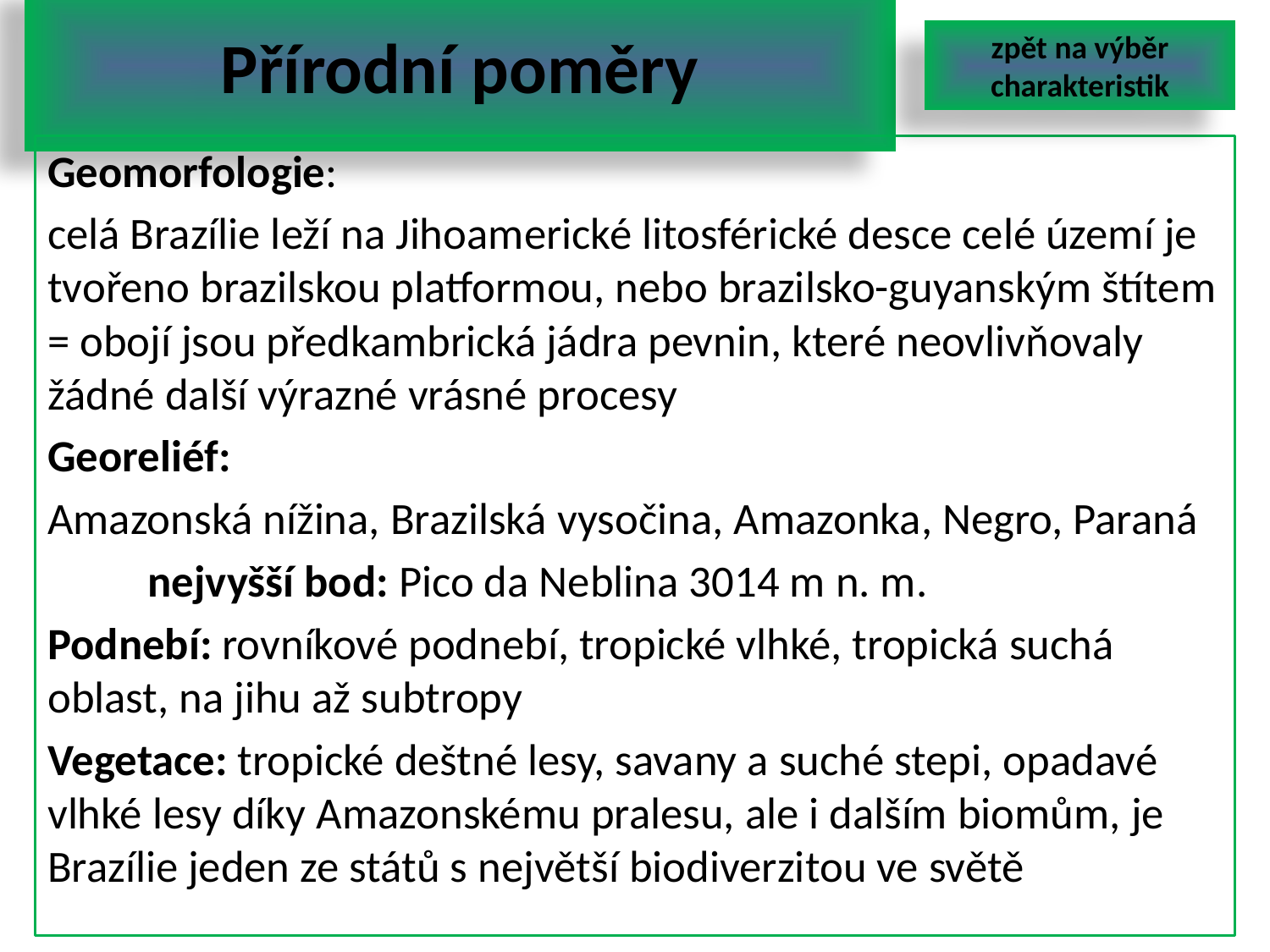

# Přírodní poměry
zpět na výběr charakteristik
Geomorfologie:
celá Brazílie leží na Jihoamerické litosférické desce celé území je tvořeno brazilskou platformou, nebo brazilsko-guyanským štítem = obojí jsou předkambrická jádra pevnin, které neovlivňovaly žádné další výrazné vrásné procesy
Georeliéf:
Amazonská nížina, Brazilská vysočina, Amazonka, Negro, Paraná
	nejvyšší bod: Pico da Neblina 3014 m n. m.
Podnebí: rovníkové podnebí, tropické vlhké, tropická suchá oblast, na jihu až subtropy
Vegetace: tropické deštné lesy, savany a suché stepi, opadavé vlhké lesy díky Amazonskému pralesu, ale i dalším biomům, je Brazílie jeden ze států s největší biodiverzitou ve světě